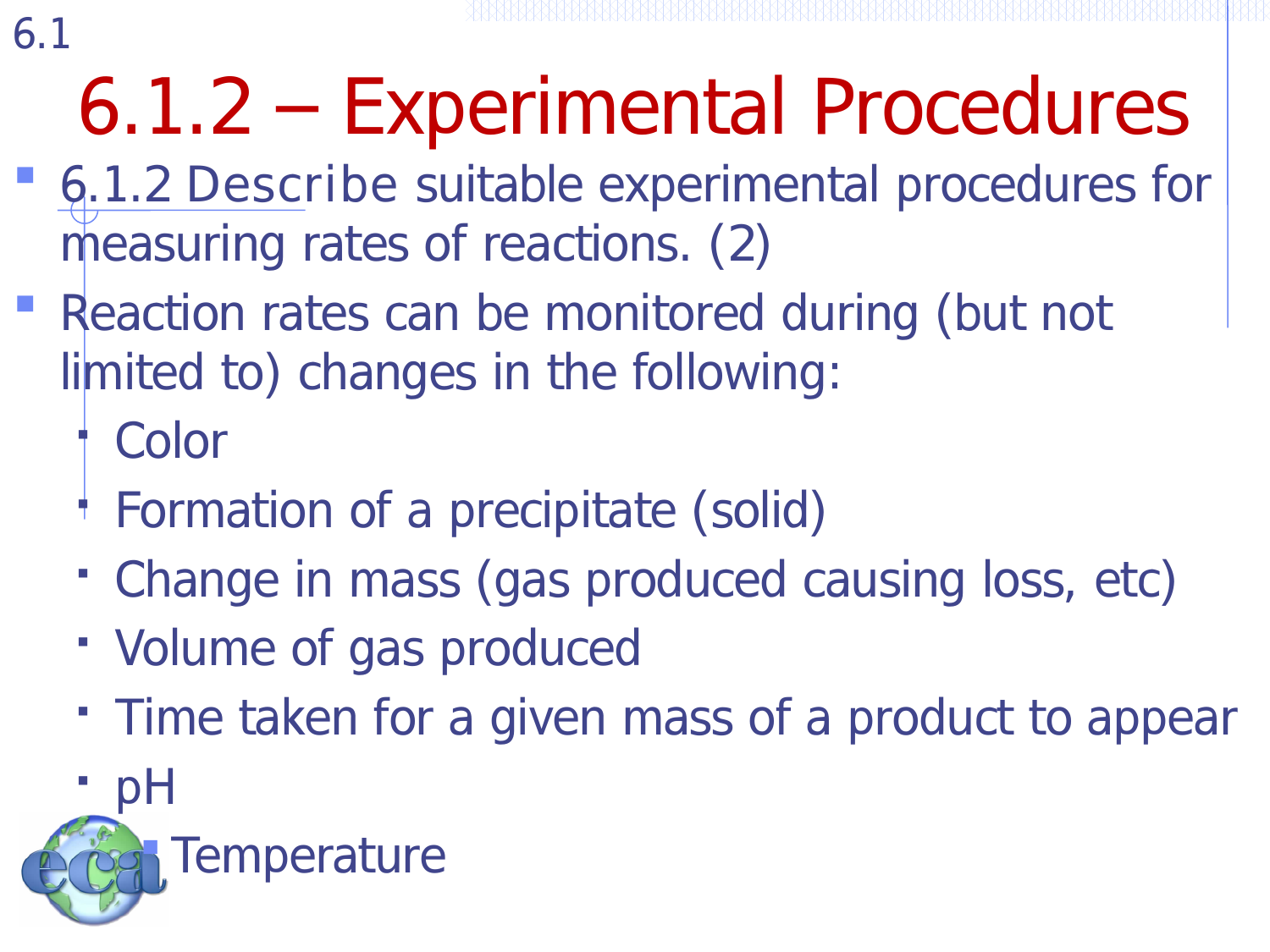

# 6.1.2 – Experimental Procedures
6.1.2 Describe suitable experimental procedures for measuring rates of reactions. (2)
Reaction rates can be monitored during (but not limited to) changes in the following:
Color
Formation of a precipitate (solid)
Change in mass (gas produced causing loss, etc)
Volume of gas produced
Time taken for a given mass of a product to appear
pH
Temperature